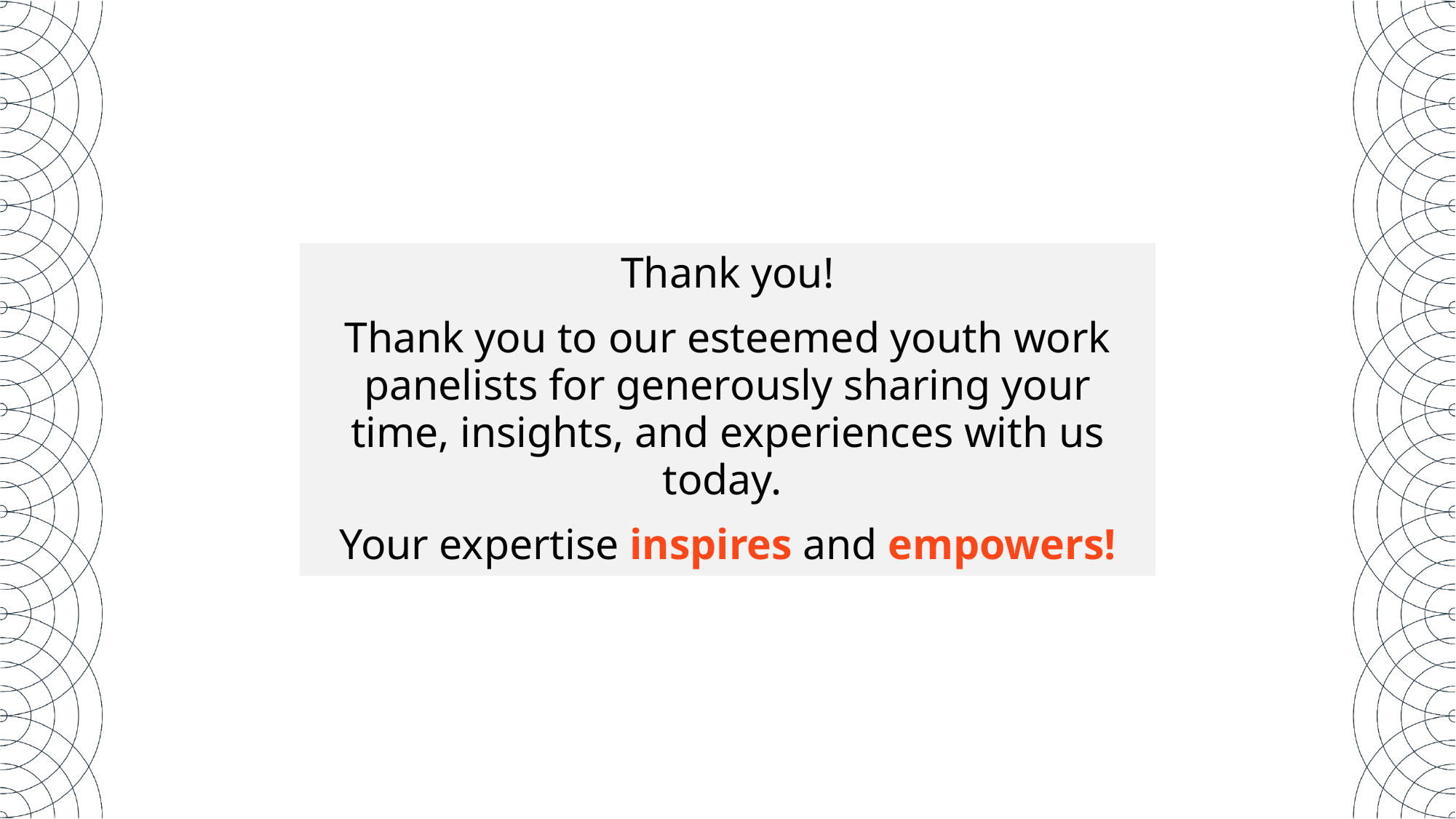

Thank you!
Thank you to our esteemed youth work panelists for generously sharing your time, insights, and experiences with us today.
Your expertise inspires and empowers!